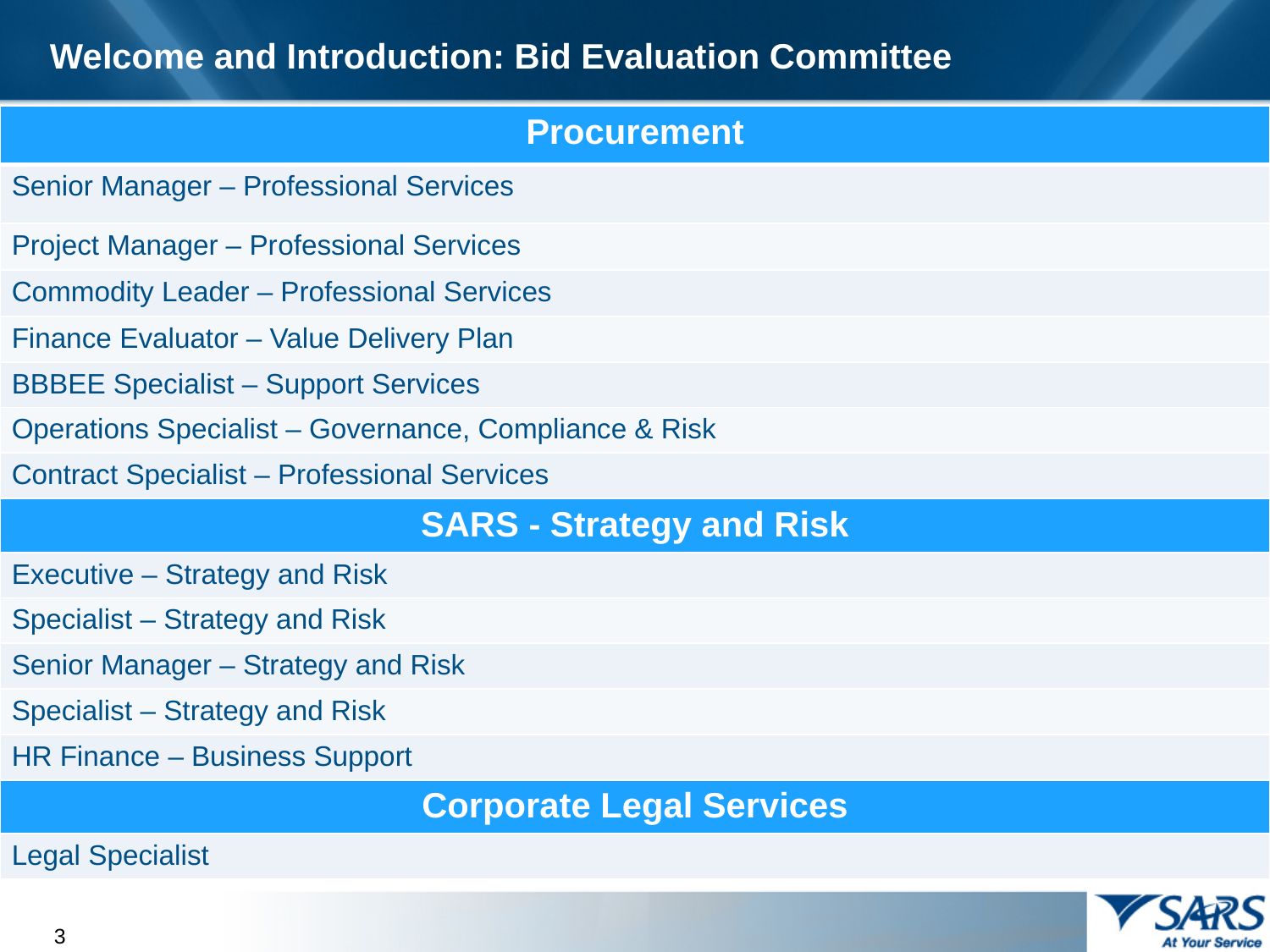

Welcome and Introduction: Bid Evaluation Committee
| Procurement |
| --- |
| Senior Manager – Professional Services |
| Project Manager – Professional Services |
| Commodity Leader – Professional Services |
| Finance Evaluator – Value Delivery Plan |
| BBBEE Specialist – Support Services |
| Operations Specialist – Governance, Compliance & Risk |
| Contract Specialist – Professional Services |
| SARS - Strategy and Risk |
| Executive – Strategy and Risk |
| Specialist – Strategy and Risk |
| Senior Manager – Strategy and Risk |
| Specialist – Strategy and Risk |
| HR Finance – Business Support |
| Corporate Legal Services |
| Legal Specialist |
3